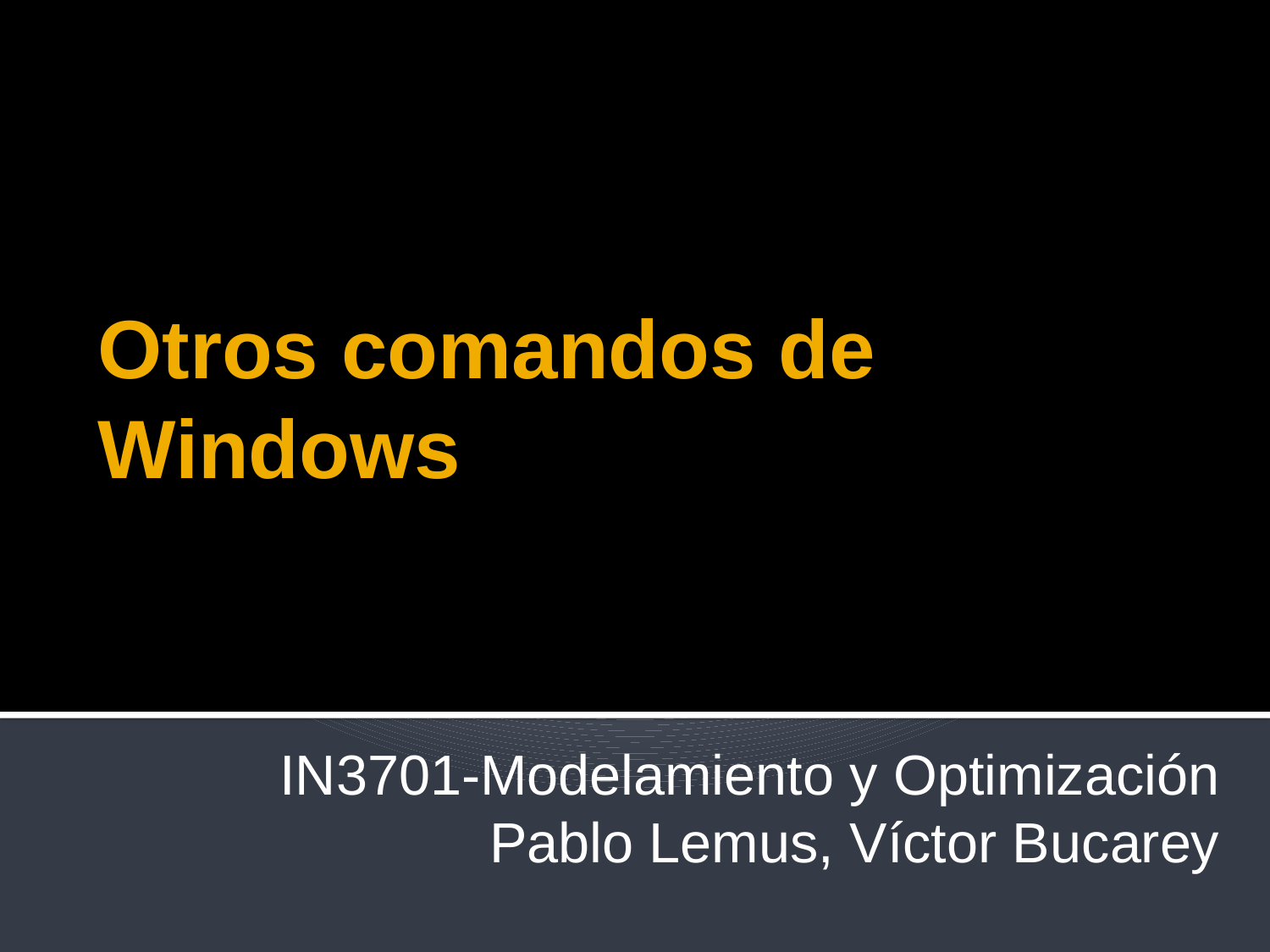

# Otros comandos de Windows
IN3701-Modelamiento y Optimización
Pablo Lemus, Víctor Bucarey